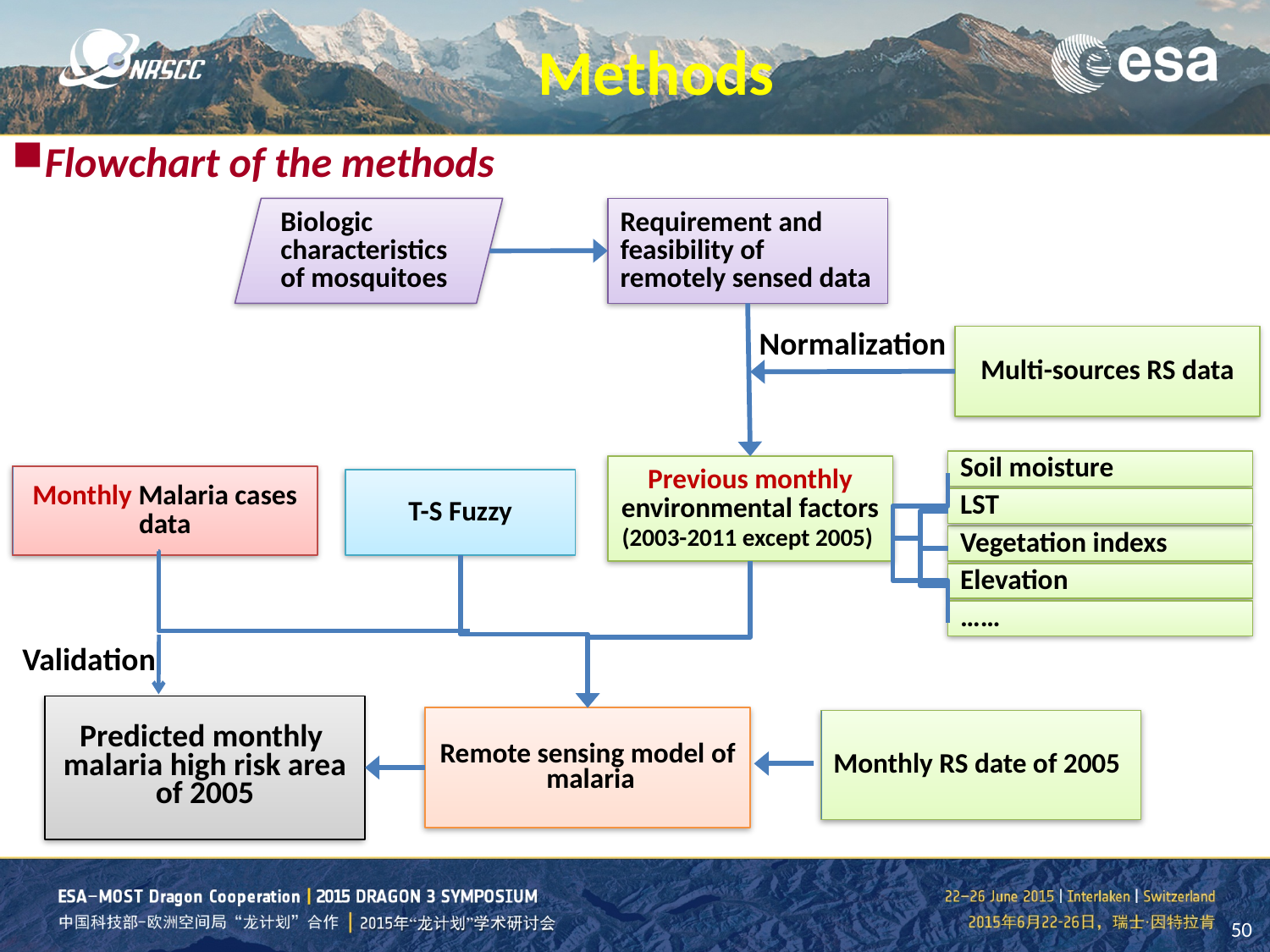

Methods
Flowchart of the methods
Biologic characteristics of mosquitoes
Requirement and feasibility of remotely sensed data
Normalization

Multi-sources RS data
Soil moisture
LST
Vegetation indexs
Elevation
……
Previous monthly environmental factors
(2003-2011 except 2005)
Monthly Malaria cases data
T-S Fuzzy
Validation
Predicted monthly  malaria high risk area of 2005
Remote sensing model of
 malaria
Monthly RS date of 2005